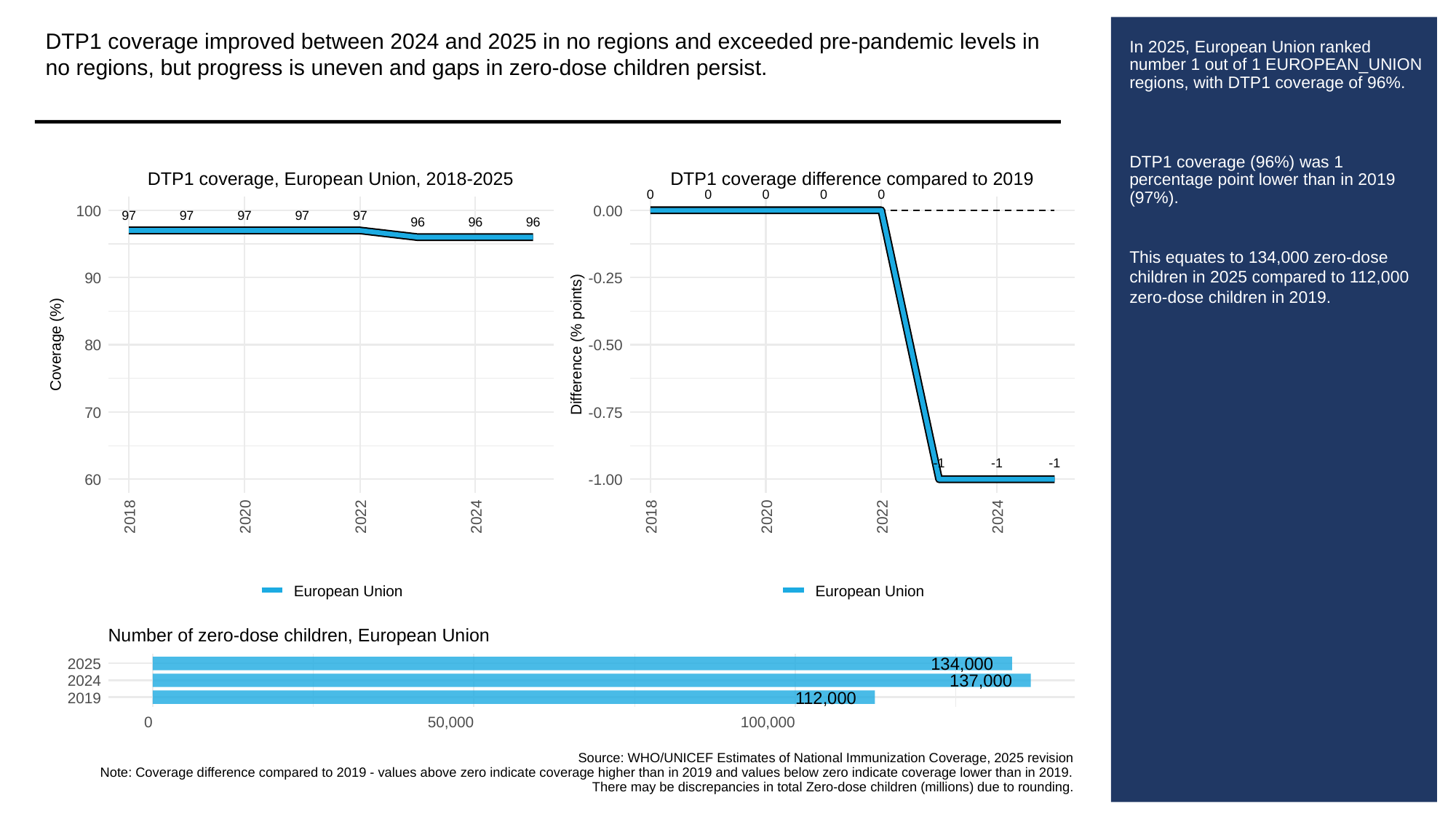

DTP1 coverage improved between 2024 and 2025 in no regions and exceeded pre-pandemic levels in no regions, but progress is uneven and gaps in zero-dose children persist.
# In 2025, European Union ranked number 1 out of 1 EUROPEAN_UNION regions, with DTP1 coverage of 96%.

DTP1 coverage (96%) was 1 percentage point lower than in 2019 (97%).

This equates to 134,000 zero-dose children in 2025 compared to 112,000 zero-dose children in 2019.

DTP1 coverage, European Union, 2018-2025
DTP1 coverage difference compared to 2019
0
0
0
0
0

100
0.00
97
97
97
97
97

96
96
96

90
-0.25

Coverage (%)
80
Difference (% points)
-0.50

70
-0.75

-1
-1
-1
60
-1.00

2018
2020
2022
2024
2018
2020
2022
2024
European Union
European Union

Number of zero-dose children, European Union

134,000
2025

137,000
2024

112,000
2019

0
50,000
100,000
Source: WHO/UNICEF Estimates of National Immunization Coverage, 2025 revision
Note: Coverage difference compared to 2019 - values above zero indicate coverage higher than in 2019 and values below zero indicate coverage lower than in 2019.
There may be discrepancies in total Zero-dose children (millions) due to rounding.